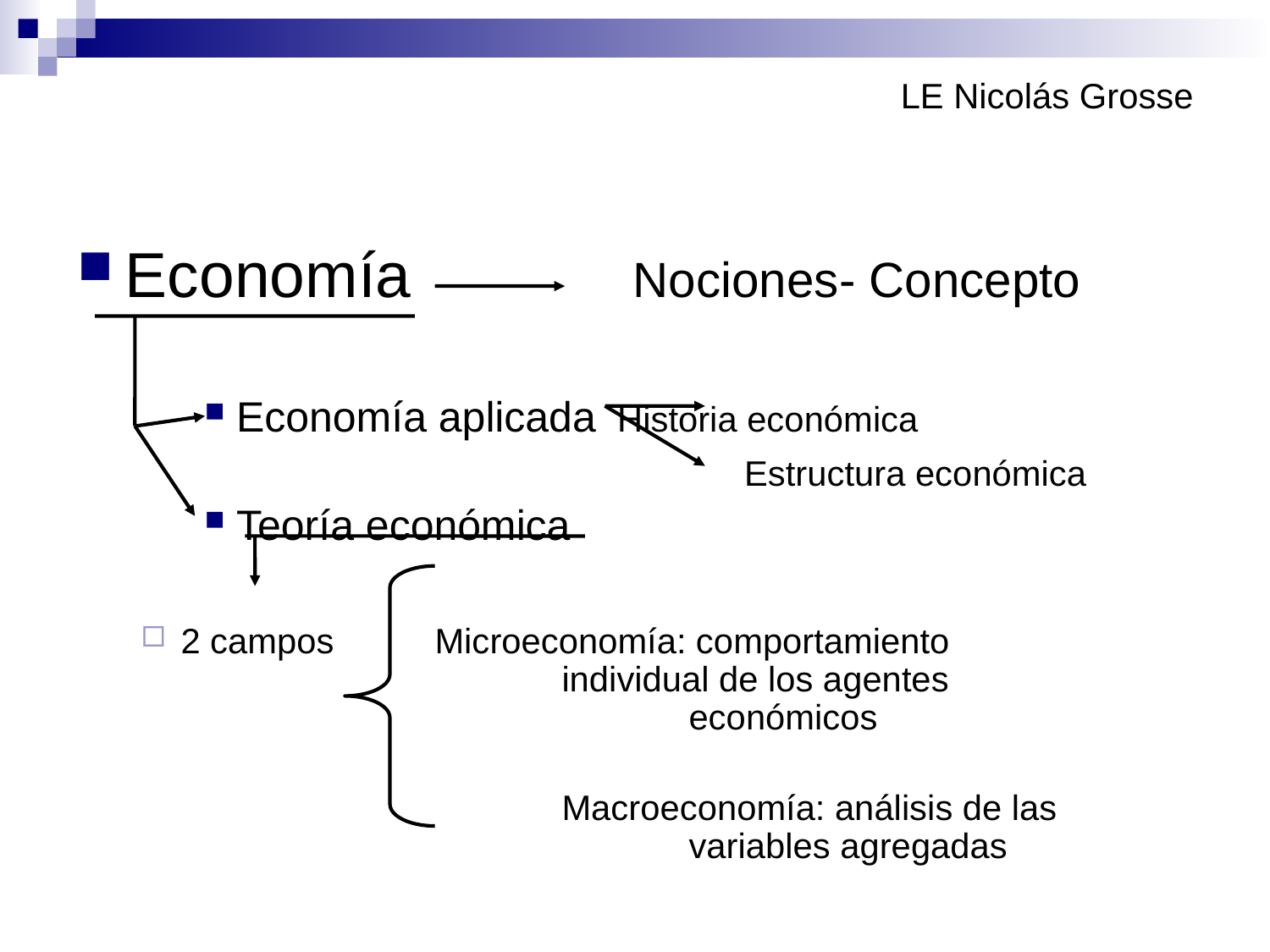

# LE Nicolás Grosse
Economía		Nociones- Concepto

Economía aplicada	Historia económica
					Estructura económica
Teoría económica

2 campos	Microeconomía: comportamiento 				individual de los agentes 					económicos

				Macroeconomía: análisis de las 					variables agregadas